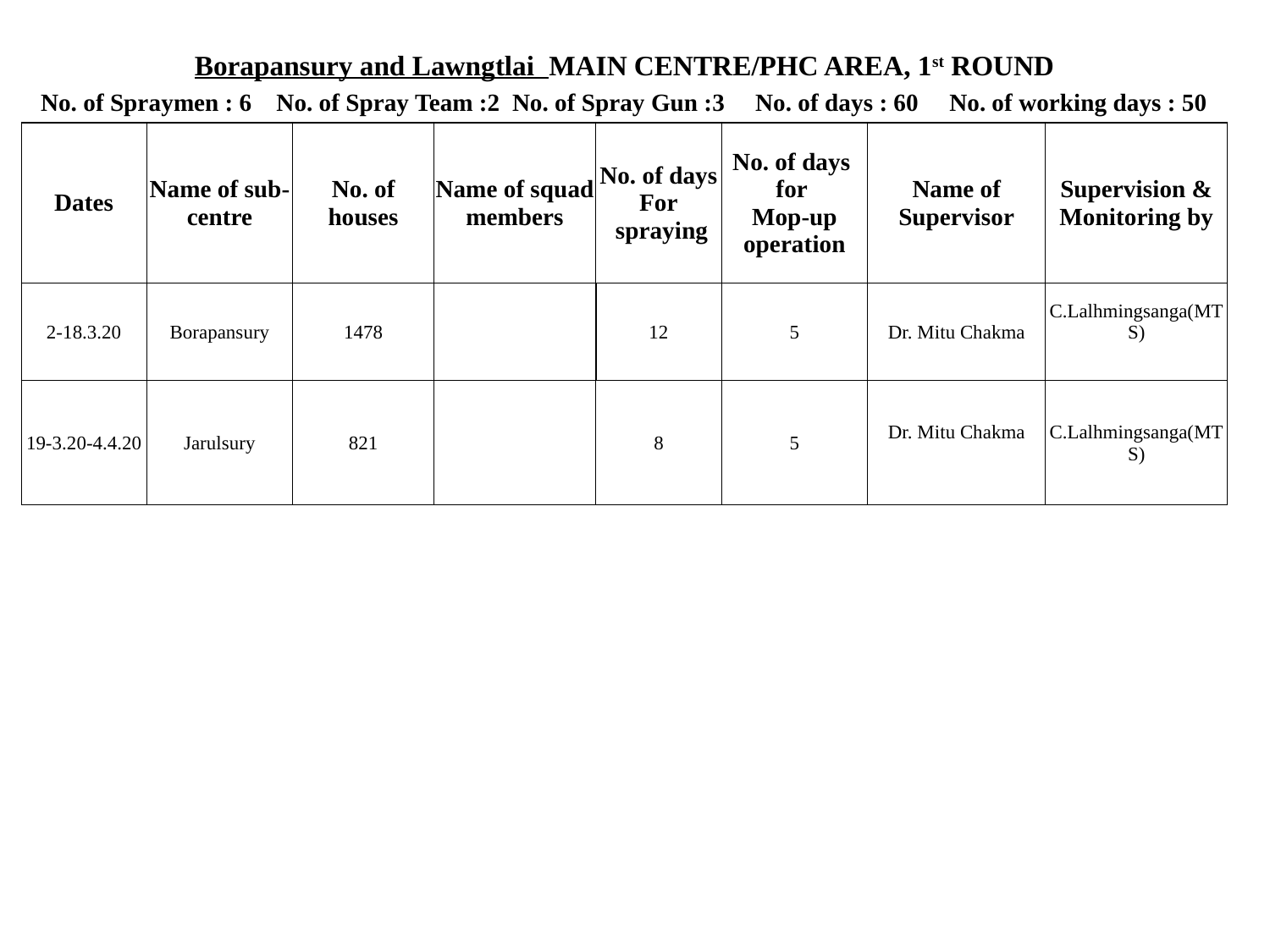

| Borapansury and Lawngtlai MAIN CENTRE/PHC AREA, 1st ROUND |  |  |  |  |  |  |  |
| --- | --- | --- | --- | --- | --- | --- | --- |
| No. of Spraymen : 6 No. of Spray Team :2 No. of Spray Gun :3 No. of days : 60 No. of working days : 50 |  |  |  |  |  |  |  |
| Dates | Name of sub-centre | No. of houses | Name of squad members | No. of days For spraying | No. of days for Mop-up operation | Name of Supervisor | Supervision & Monitoring by |
| 2-18.3.20 | Borapansury | 1478 |  | 12 | 5 | Dr. Mitu Chakma | C.Lalhmingsanga(MTS) |
| 19-3.20-4.4.20 | Jarulsury | 821 |  | 8 | 5 | Dr. Mitu Chakma | C.Lalhmingsanga(MTS) |